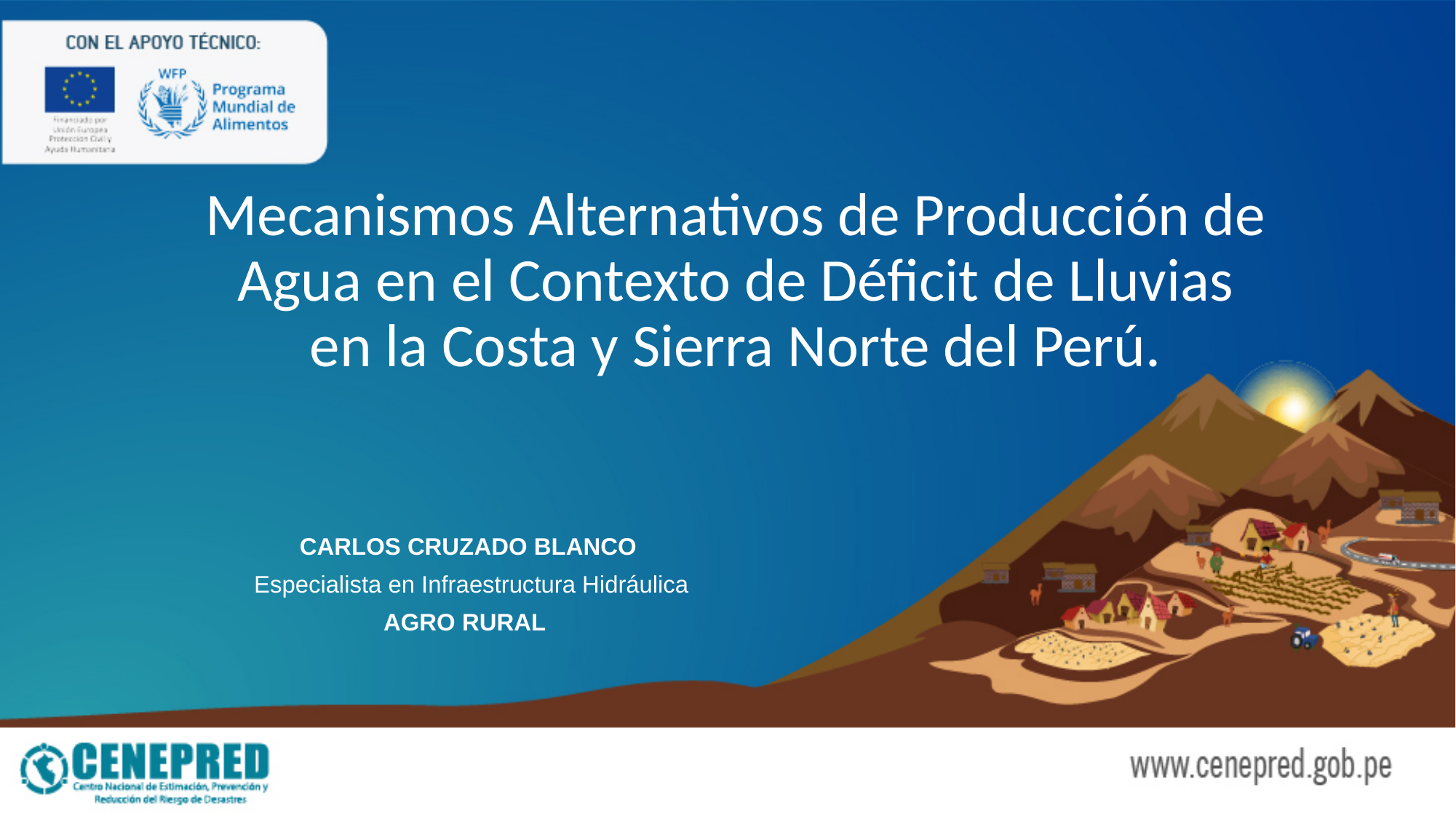

# Mecanismos Alternativos de Producción de Agua en el Contexto de Déficit de Lluvias en la Costa y Sierra Norte del Perú.
CARLOS CRUZADO BLANCO
 Especialista en Infraestructura Hidráulica
AGRO RURAL